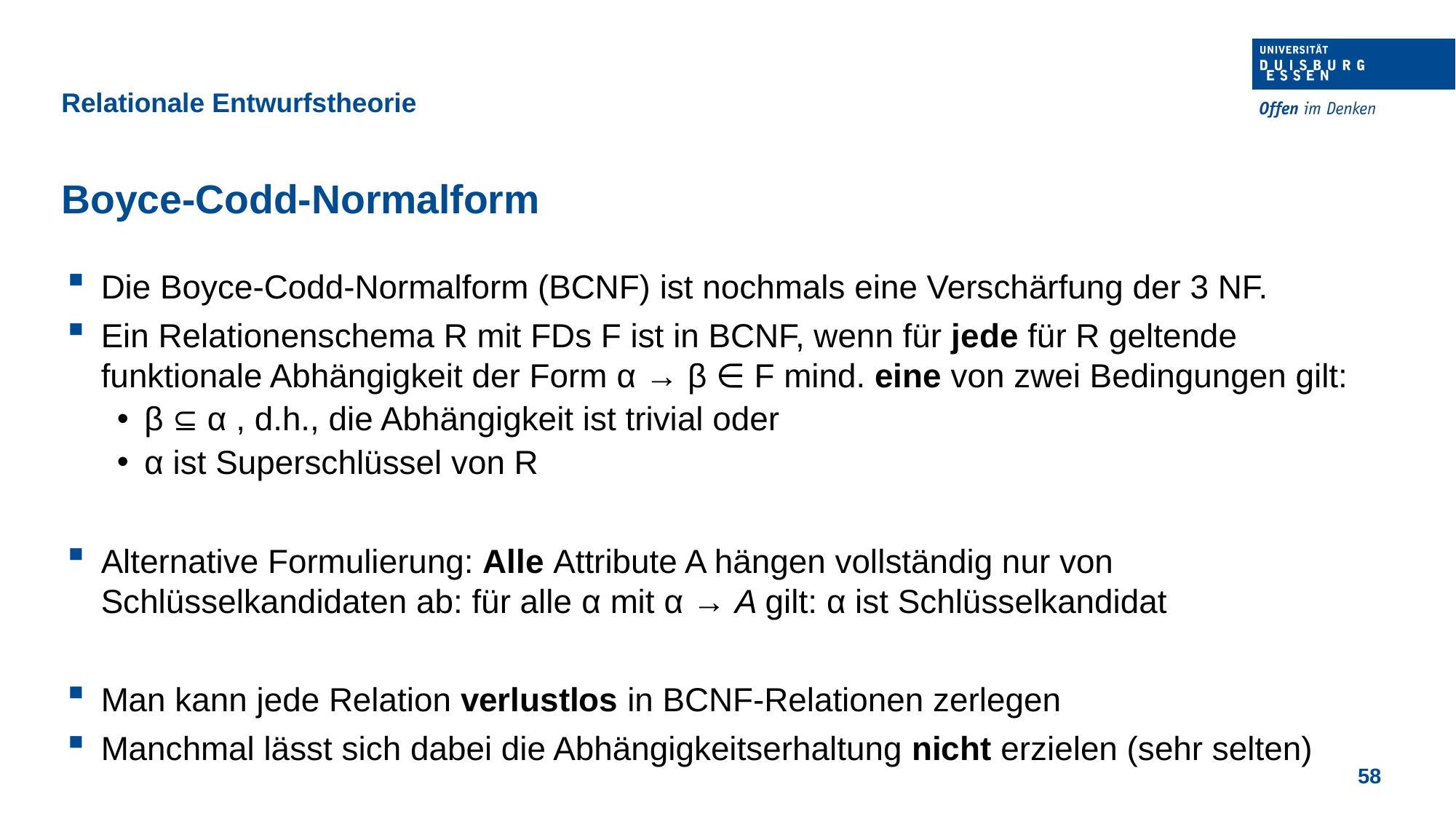

Relationale Entwurfstheorie
Boyce-Codd-Normalform
Die Boyce-Codd-Normalform (BCNF) ist nochmals eine Verschärfung der 3 NF.
Ein Relationenschema R mit FDs F ist in BCNF, wenn für jede für R geltende funktionale Abhängigkeit der Form α → β ∈ F mind. eine von zwei Bedingungen gilt:
β ⊆ α , d.h., die Abhängigkeit ist trivial oder
α ist Superschlüssel von R

Alternative Formulierung: Alle Attribute A hängen vollständig nur von Schlüsselkandidaten ab: für alle α mit α → A gilt: α ist Schlüsselkandidat

Man kann jede Relation verlustlos in BCNF-Relationen zerlegen
Manchmal lässt sich dabei die Abhängigkeitserhaltung nicht erzielen (sehr selten)
58